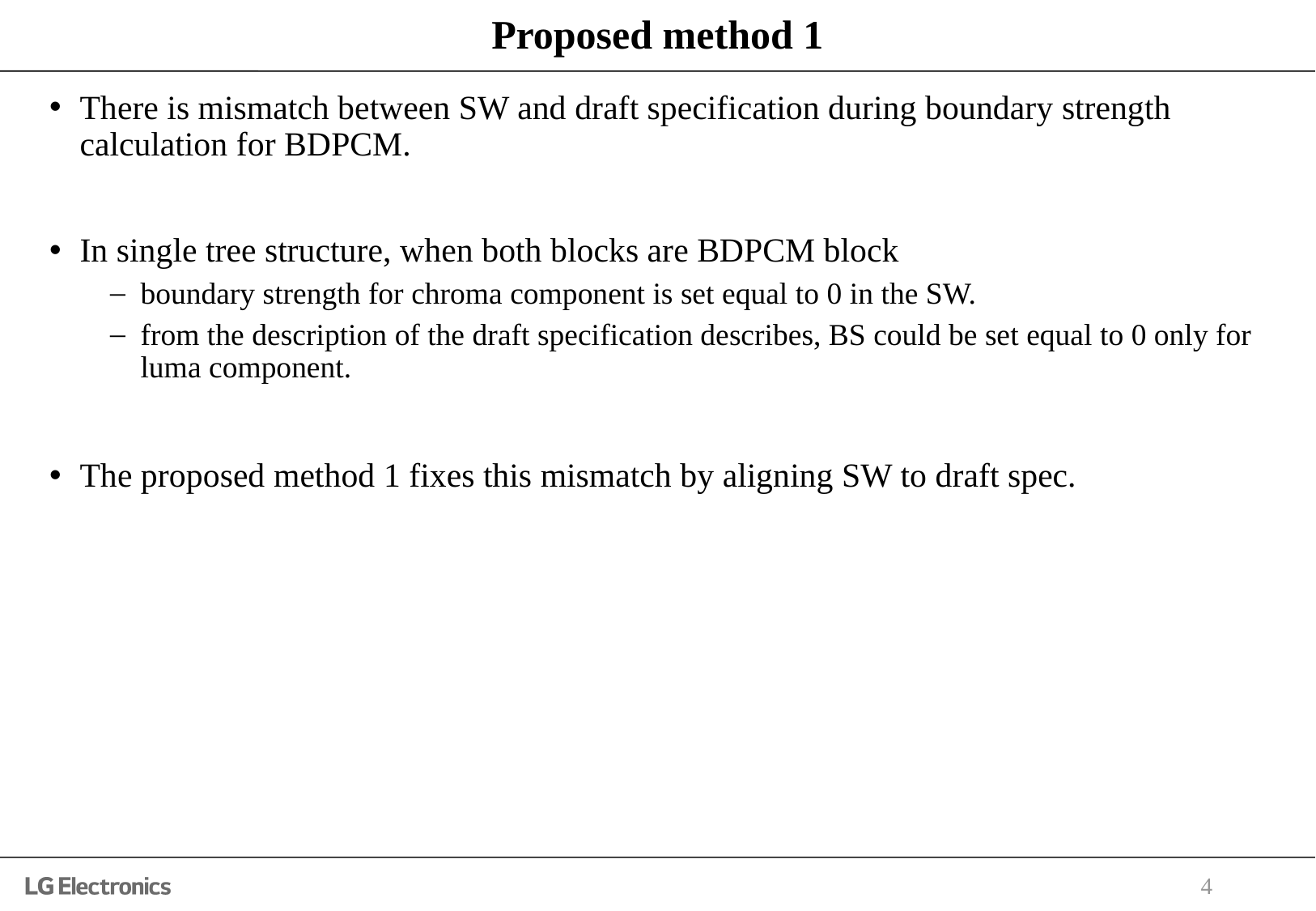

# Proposed method 1
There is mismatch between SW and draft specification during boundary strength calculation for BDPCM.

In single tree structure, when both blocks are BDPCM block
boundary strength for chroma component is set equal to 0 in the SW.
from the description of the draft specification describes, BS could be set equal to 0 only for luma component.

The proposed method 1 fixes this mismatch by aligning SW to draft spec.
4